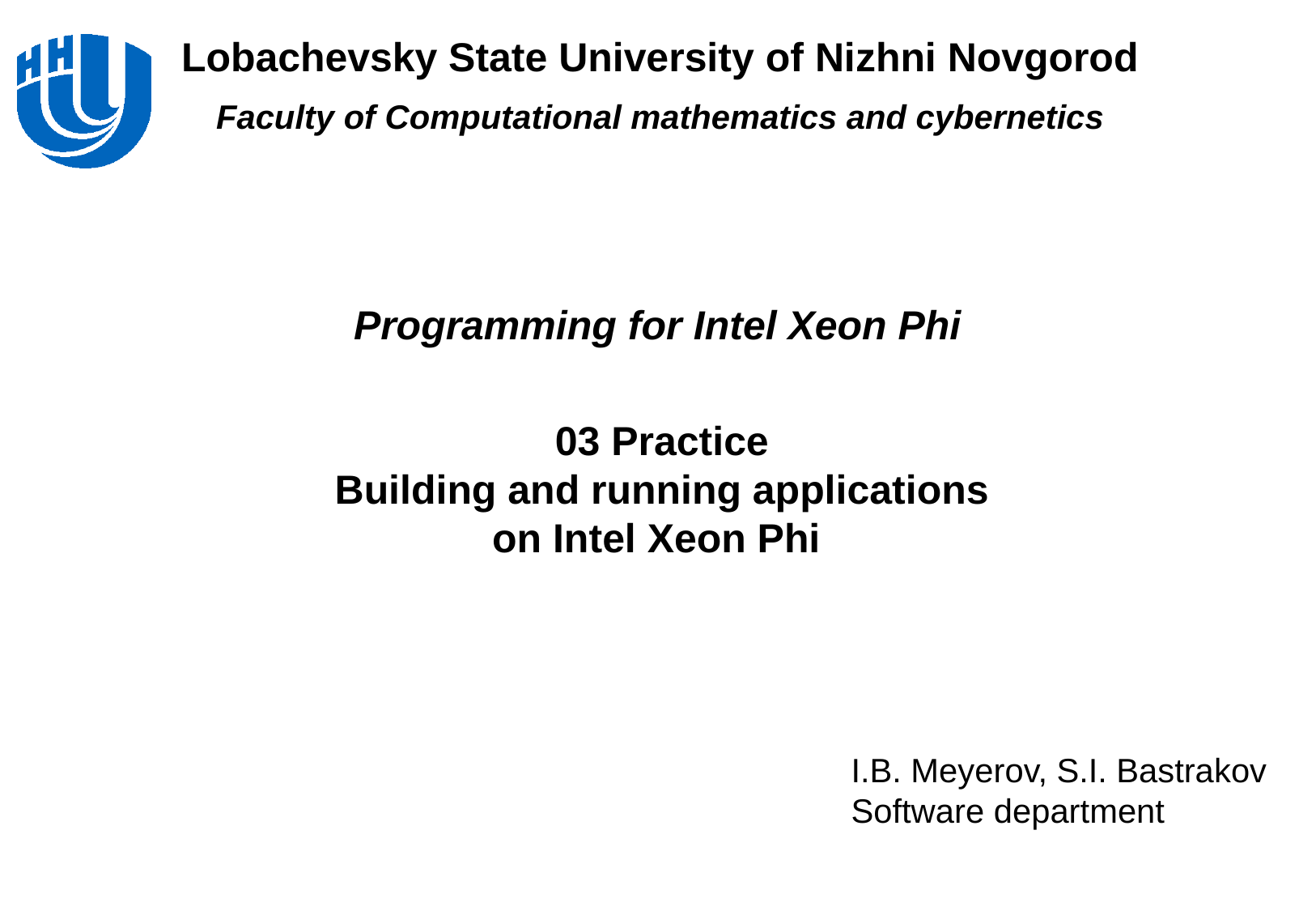

Programming for Intel Xeon Phi
# 03 Practice Building and running applications on Intel Xeon Phi
I.B. Meyerov, S.I. Bastrakov
Software department